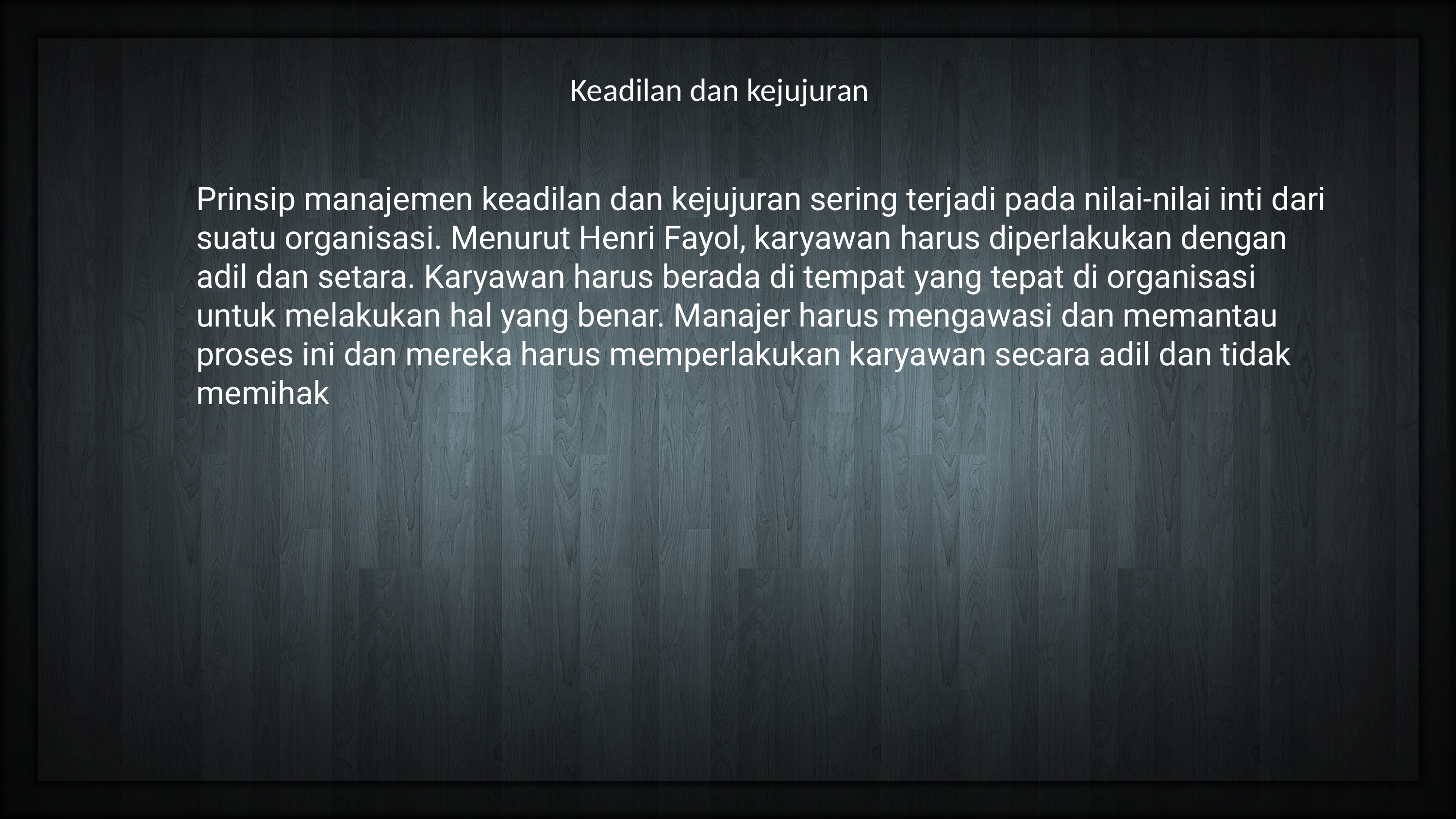

Keadilan dan kejujuran
Prinsip manajemen keadilan dan kejujuran sering terjadi pada nilai-nilai inti dari suatu organisasi. Menurut Henri Fayol, karyawan harus diperlakukan dengan adil dan setara. Karyawan harus berada di tempat yang tepat di organisasi untuk melakukan hal yang benar. Manajer harus mengawasi dan memantau proses ini dan mereka harus memperlakukan karyawan secara adil dan tidak memihak